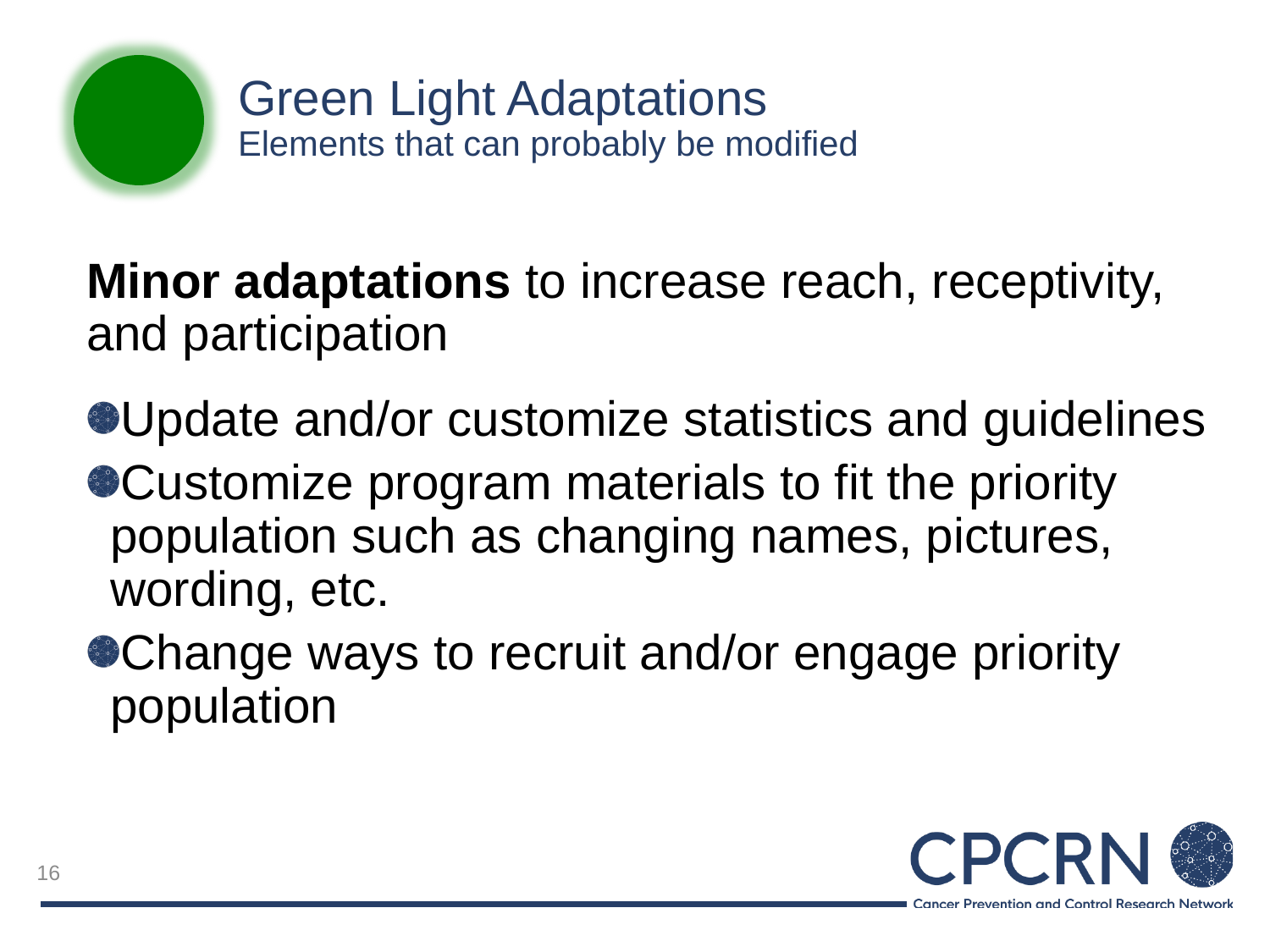

# Green Light Adaptations Elements that can probably be modified

Minor adaptations to increase reach, receptivity, and participation
Update and/or customize statistics and guidelines
Customize program materials to fit the priority population such as changing names, pictures, wording, etc.
Change ways to recruit and/or engage priority population
16